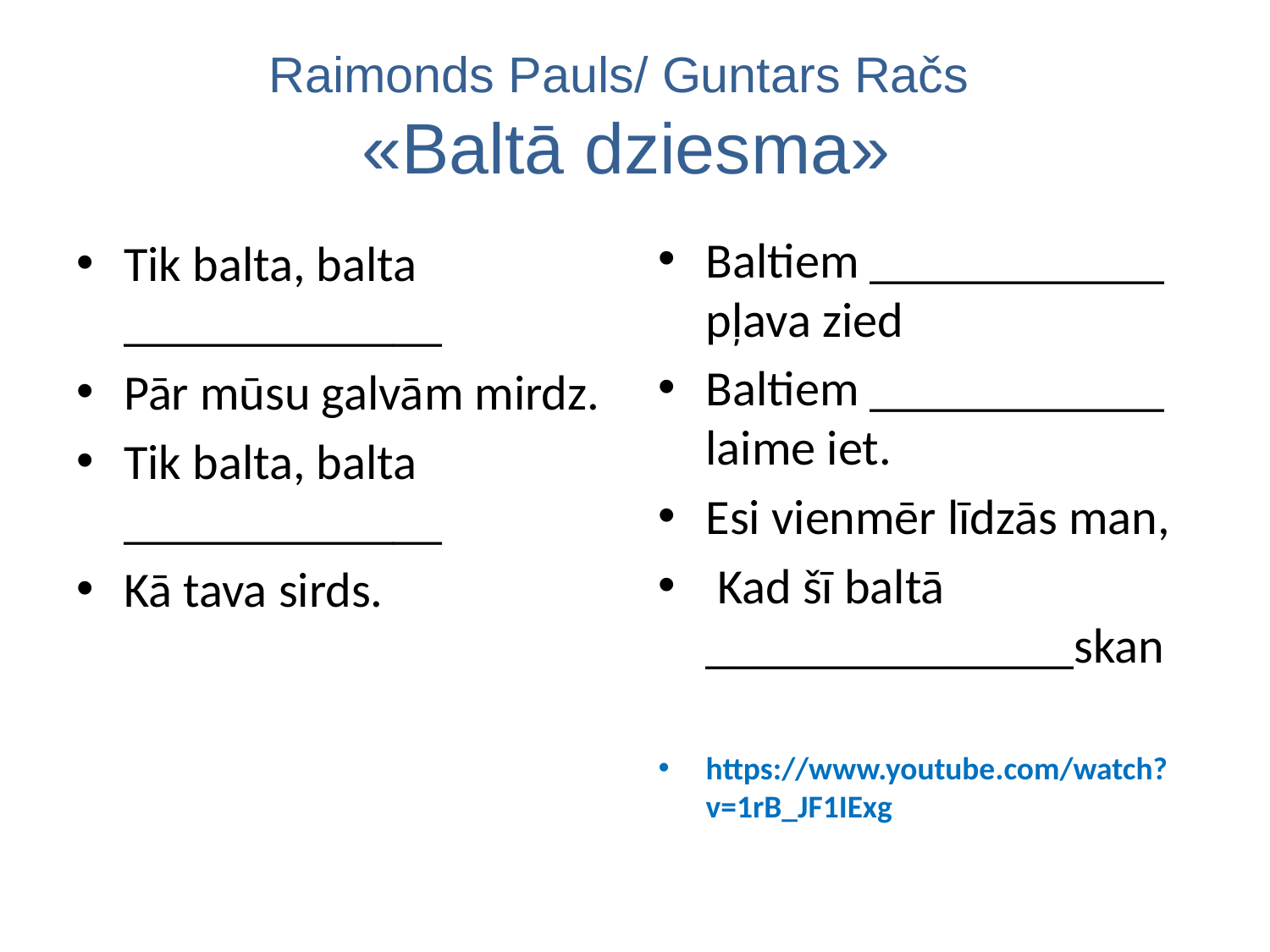

# Raimonds Pauls/ Guntars Račs «Baltā dziesma»
Baltiem ____________ pļava zied
Baltiem ____________ laime iet.
Esi vienmēr līdzās man,
 Kad šī baltā _______________skan

https://www.youtube.com/watch?v=1rB_JF1IExg

Tik balta, balta _____________
Pār mūsu galvām mirdz.
Tik balta, balta _____________
Kā tava sirds.